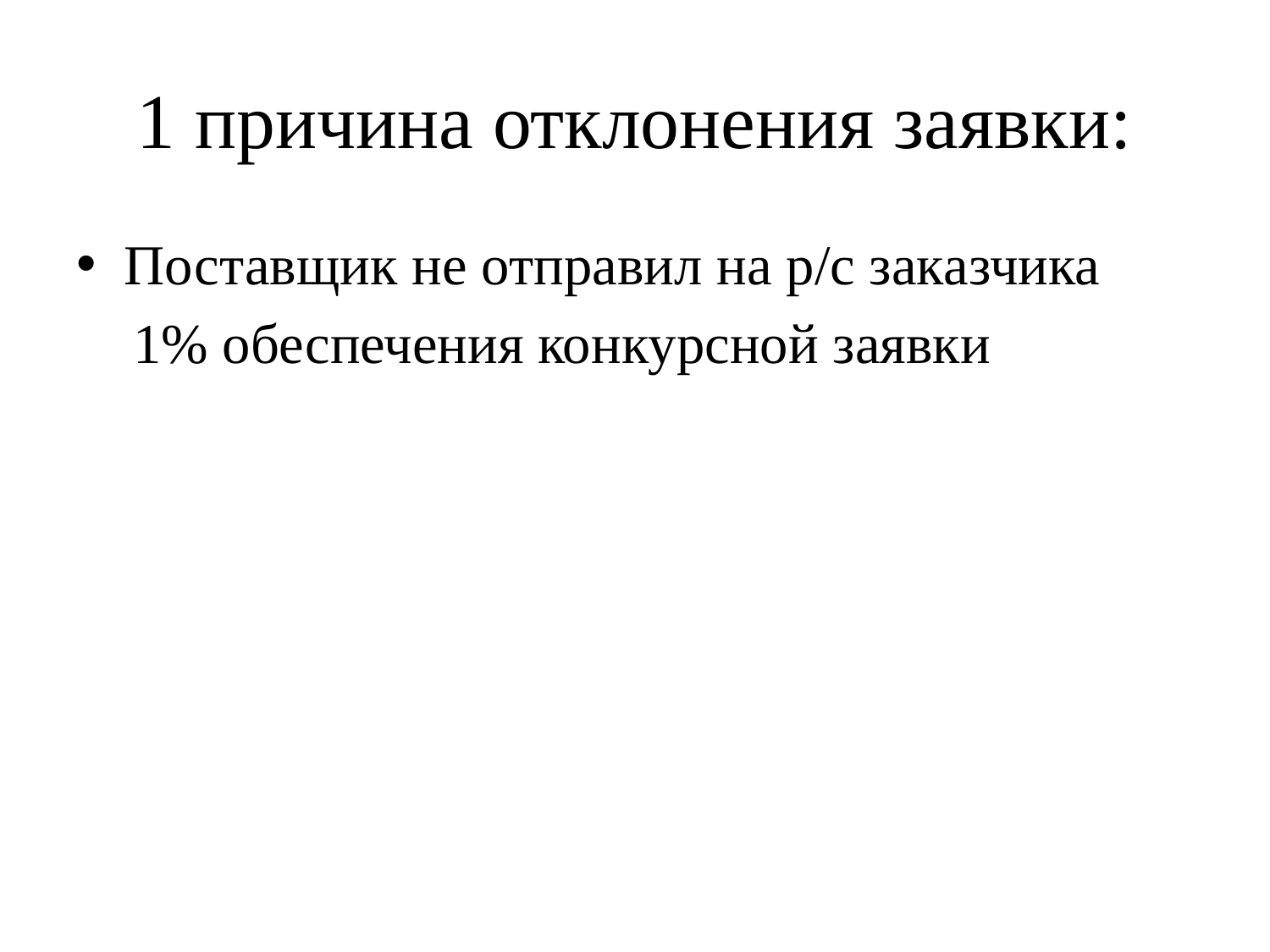

# 1 причина отклонения заявки:
Поставщик не отправил на р/с заказчика
    1% обеспечения конкурсной заявки